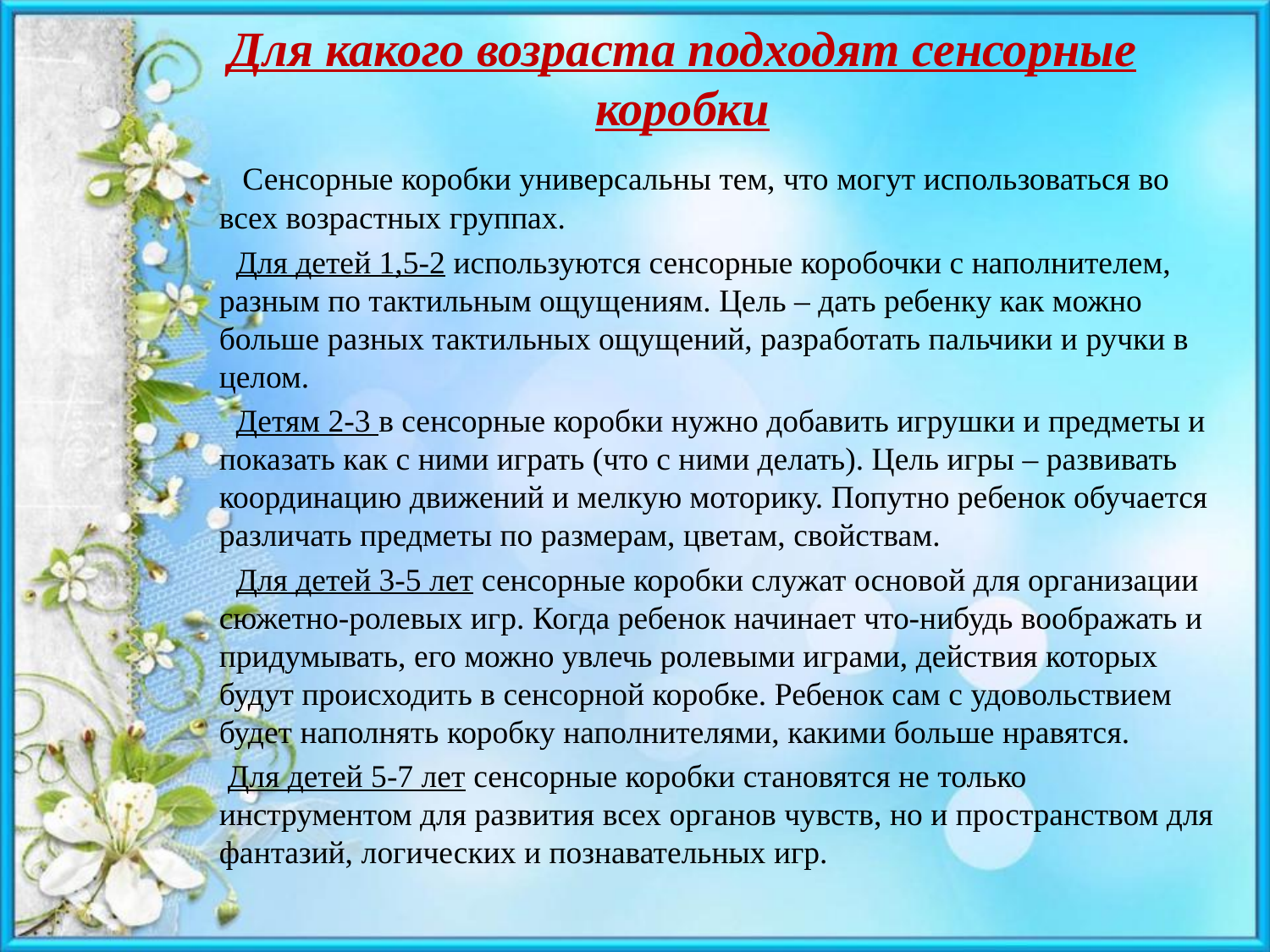

# Для какого возраста подходят сенсорные коробки
        Сенсорные коробки универсальны тем, что могут использоваться во всех возрастных группах.
        Для детей 1,5-2 используются сенсорные коробочки с наполнителем, разным по тактильным ощущениям. Цель – дать ребенку как можно больше разных тактильных ощущений, разработать пальчики и ручки в целом.
        Детям 2-3 в сенсорные коробки нужно добавить игрушки и предметы и показать как с ними играть (что с ними делать). Цель игры – развивать координацию движений и мелкую моторику. Попутно ребенок обучается различать предметы по размерам, цветам, свойствам.
        Для детей 3-5 лет сенсорные коробки служат основой для организации сюжетно-ролевых игр. Когда ребенок начинает что-нибудь воображать и придумывать, его можно увлечь ролевыми играми, действия которых будут происходить в сенсорной коробке. Ребенок сам с удовольствием будет наполнять коробку наполнителями, какими больше нравятся.
       Для детей 5-7 лет сенсорные коробки становятся не только инструментом для развития всех органов чувств, но и пространством для фантазий, логических и познавательных игр.